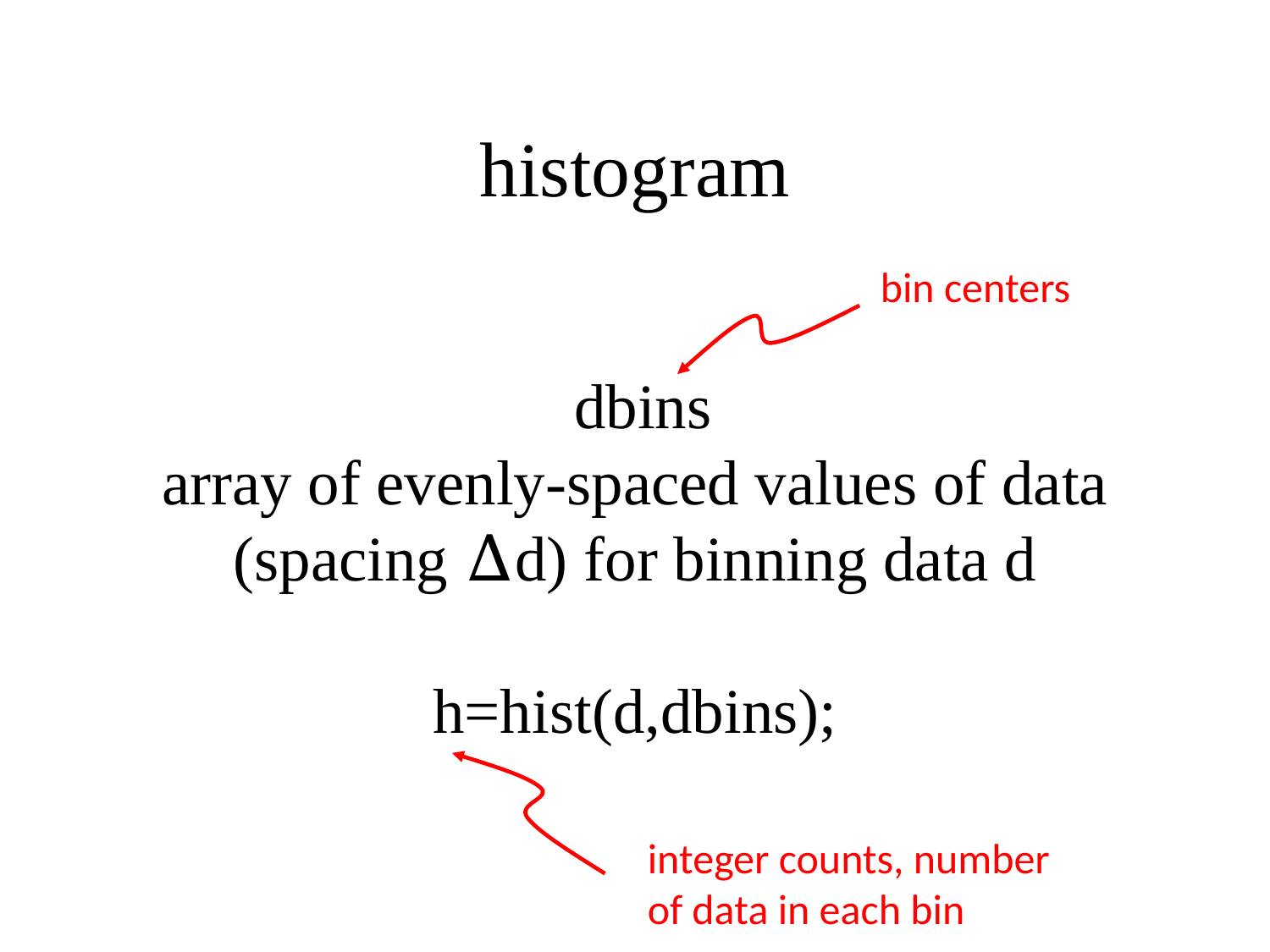

histogram
 dbins
array of evenly-spaced values of data
(spacing Δd) for binning data d

h=hist(d,dbins);
bin centers

integer counts, number of data in each bin